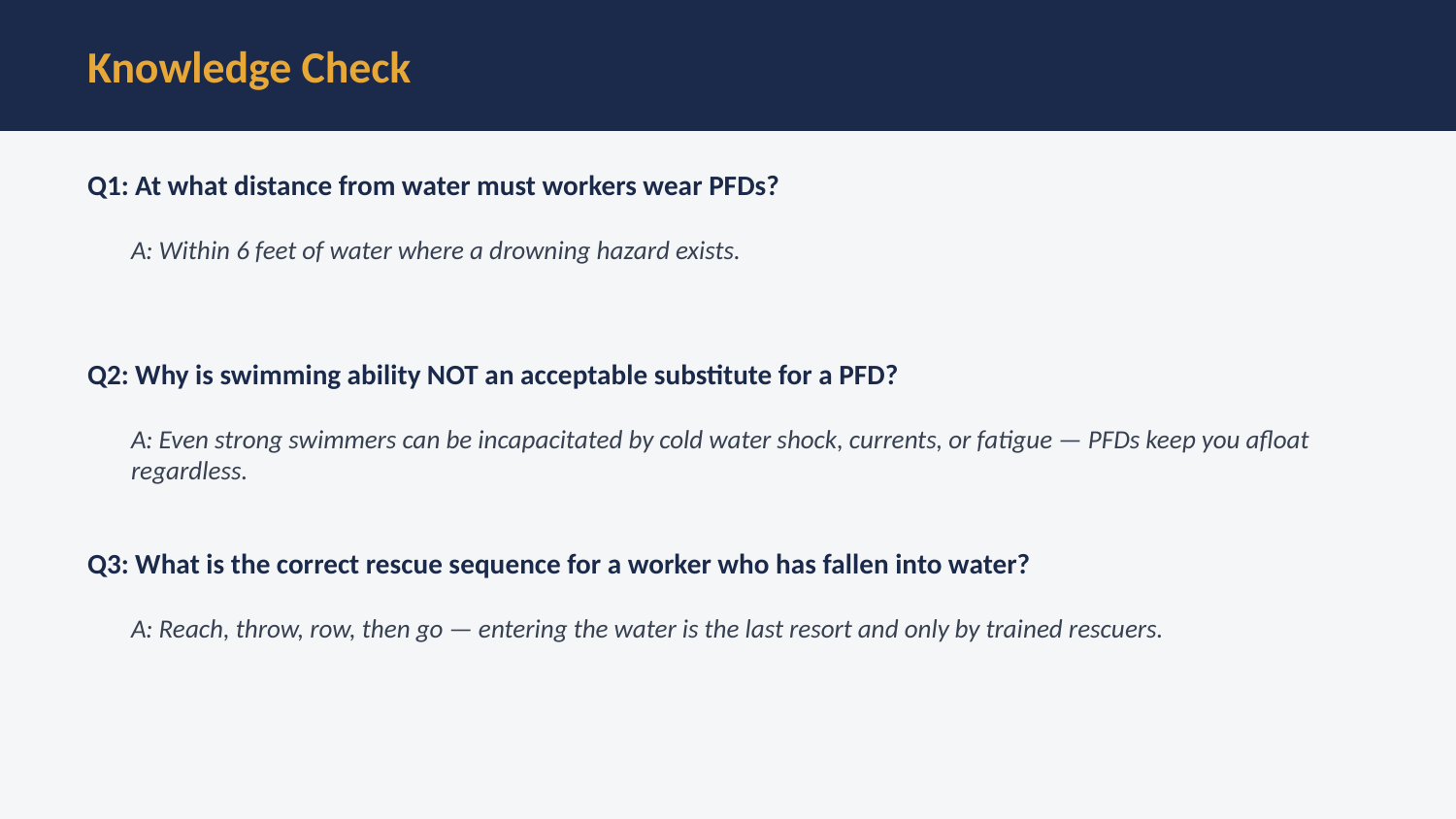

Knowledge Check
Q1: At what distance from water must workers wear PFDs?
A: Within 6 feet of water where a drowning hazard exists.
Q2: Why is swimming ability NOT an acceptable substitute for a PFD?
A: Even strong swimmers can be incapacitated by cold water shock, currents, or fatigue — PFDs keep you afloat regardless.
Q3: What is the correct rescue sequence for a worker who has fallen into water?
A: Reach, throw, row, then go — entering the water is the last resort and only by trained rescuers.